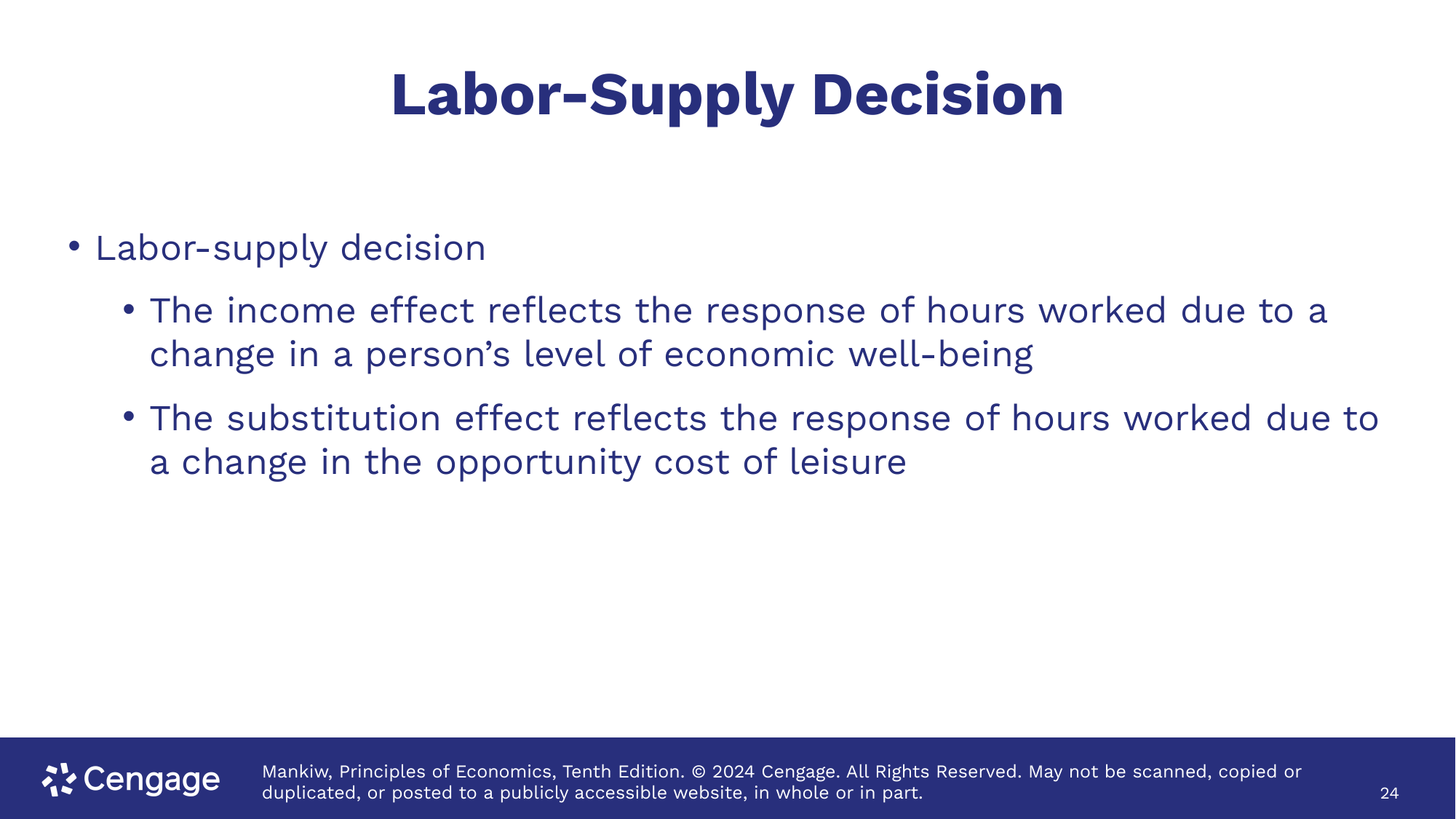

# Labor-Supply Decision
Labor-supply decision
The income effect reflects the response of hours worked due to a change in a person’s level of economic well-being
The substitution effect reflects the response of hours worked due to a change in the opportunity cost of leisure